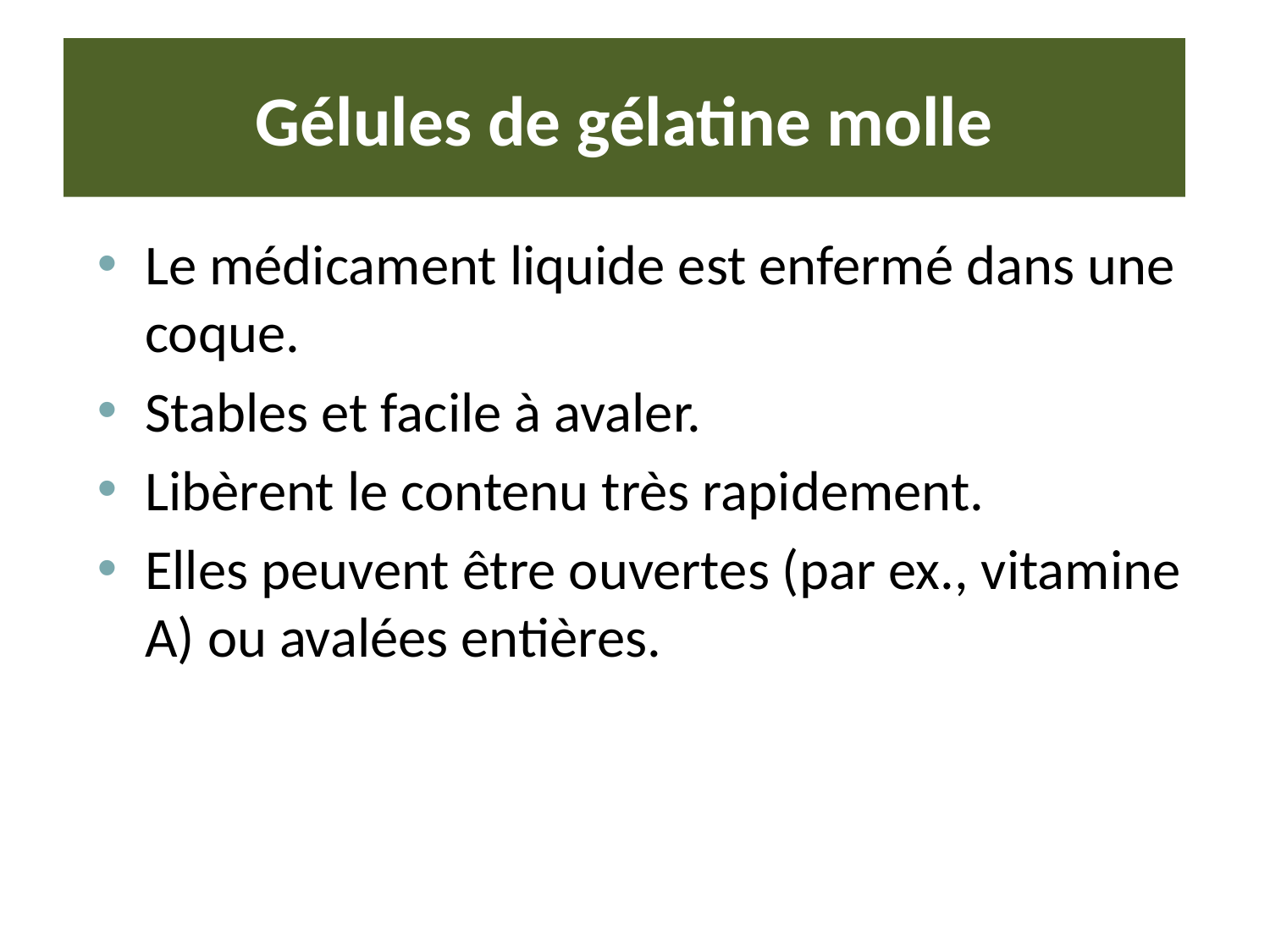

# Gélules de gélatine molle
Le médicament liquide est enfermé dans une coque.
Stables et facile à avaler.
Libèrent le contenu très rapidement.
Elles peuvent être ouvertes (par ex., vitamine A) ou avalées entières.